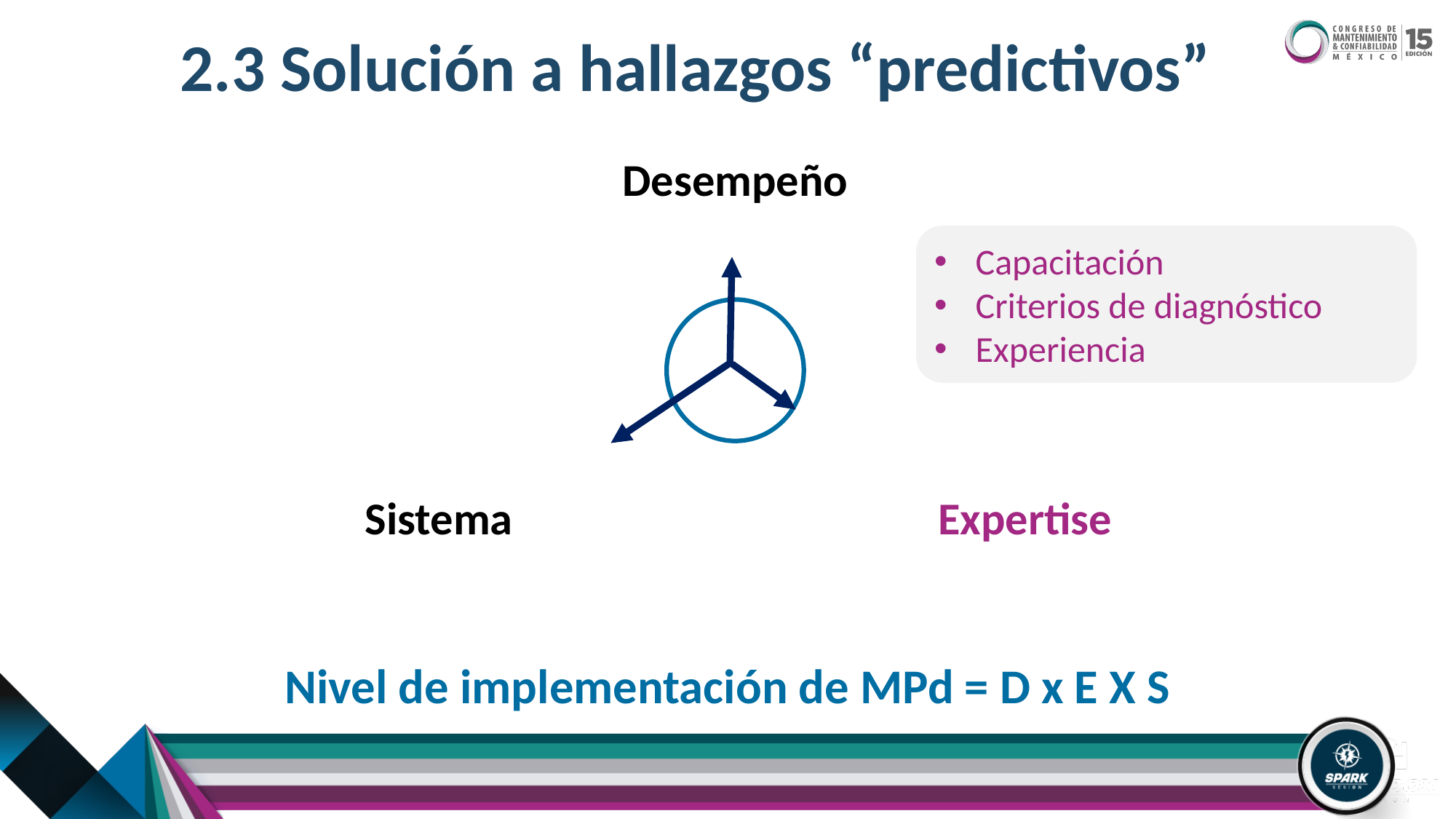

2.3 Solución a hallazgos “predictivos”
Desempeño
Solución de hallazgos
Seguimiento de la Dirección
Cumplimiento a Inspecciones
Capacitación
Criterios de diagnóstico
Experiencia

Sistema
Expertise
Nivel de implementación de MPd = D x E X S